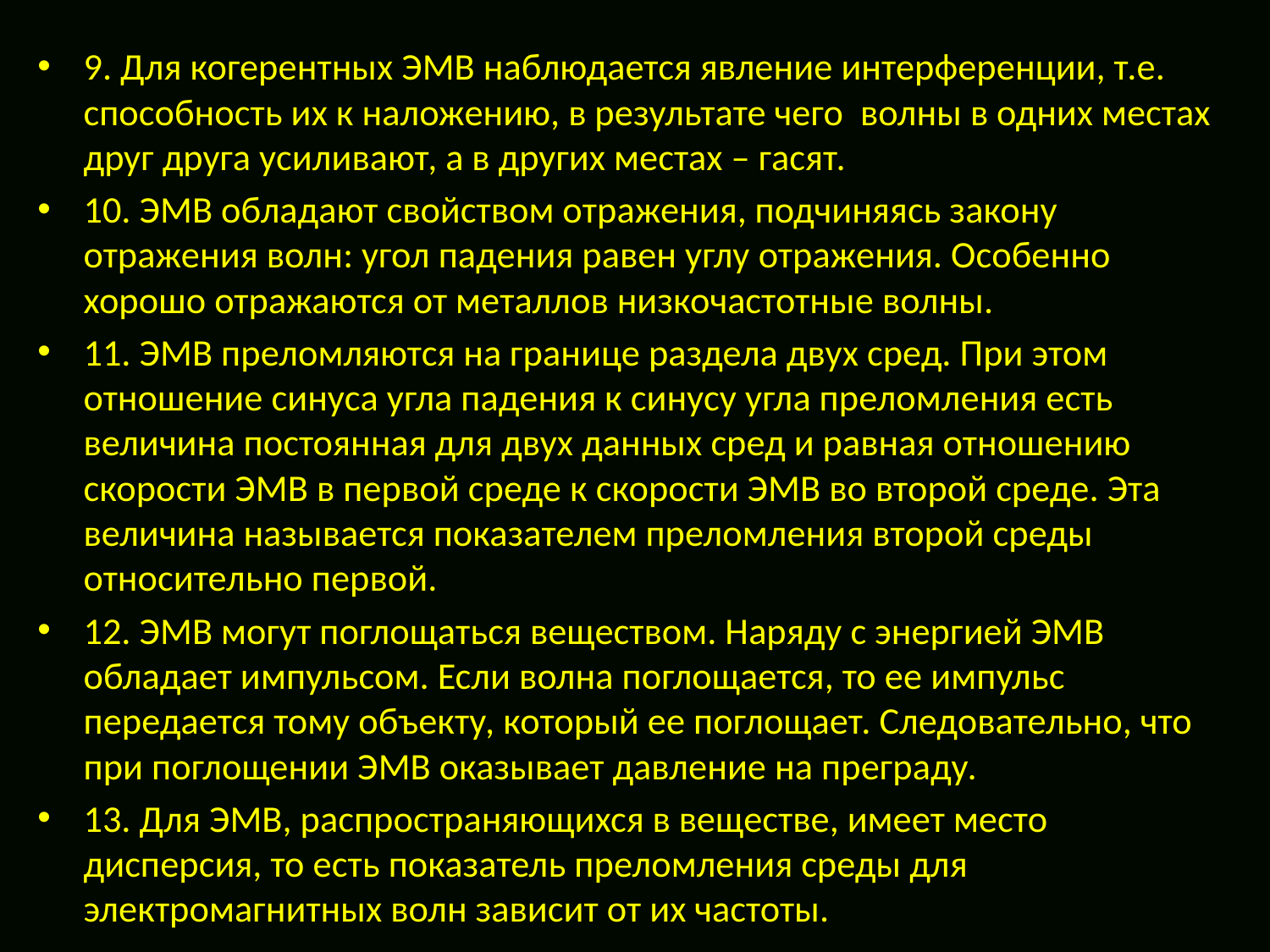

9. Для когерентных ЭМВ наблюдается явление интерференции, т.е. способность их к наложению, в результате чего  волны в одних местах друг друга усиливают, а в других местах – гасят.
10. ЭМВ обладают свойством отражения, подчиняясь закону отражения волн: угол падения равен углу отражения. Особенно хорошо отражаются от металлов низкочастотные волны.
11. ЭМВ преломляются на границе раздела двух сред. При этом отношение синуса угла падения к синусу угла преломления есть величина постоянная для двух данных сред и равная отношению скорости ЭМВ в первой среде к скорости ЭМВ во второй среде. Эта величина называется показателем преломления второй среды относительно первой.
12. ЭМВ могут поглощаться веществом. Наряду с энергией ЭМВ обладает импульсом. Если волна поглощается, то ее импульс передается тому объекту, который ее поглощает. Следовательно, что при поглощении ЭМВ оказывает давление на преграду.
13. Для ЭМВ, распространяющихся в веществе, имеет место дисперсия, то есть показатель преломления среды для электромагнитных волн зависит от их частоты.